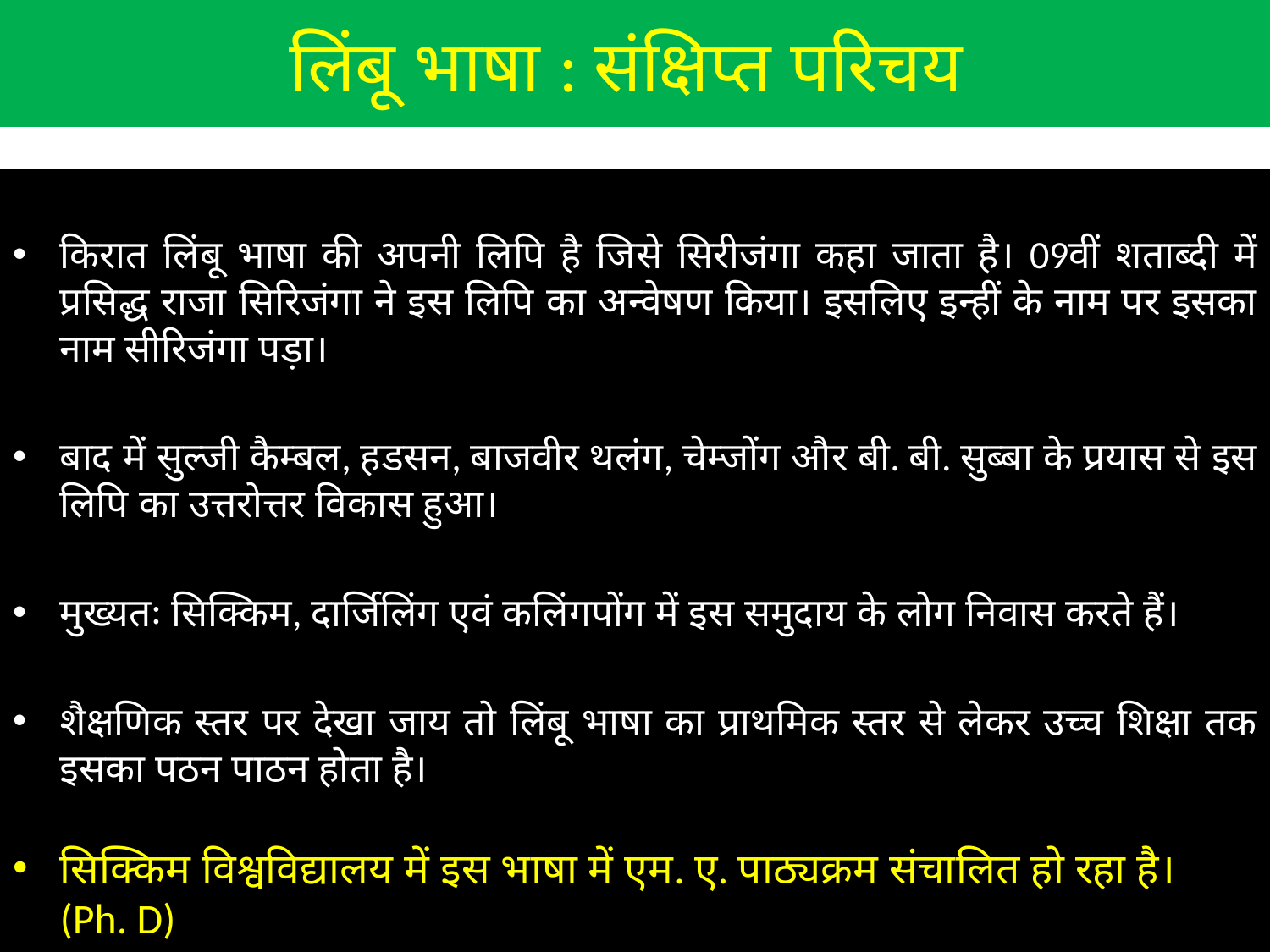

# लिंबू भाषा : संक्षिप्त परिचय

किरात लिंबू भाषा की अपनी लिपि है जिसे सिरीजंगा कहा जाता है। 09वीं शताब्दी में प्रसिद्ध राजा सिरिजंगा ने इस लिपि का अन्वेषण किया। इसलिए इन्हीं के नाम पर इसका नाम सीरिजंगा पड़ा।

बाद में सुल्जी कैम्बल, हडसन, बाजवीर थलंग, चेम्जोंग और बी. बी. सुब्बा के प्रयास से इस लिपि का उत्तरोत्तर विकास हुआ।

मुख्यतः सिक्किम, दार्जिलिंग एवं कलिंगपोंग में इस समुदाय के लोग निवास करते हैं।

शैक्षणिक स्तर पर देखा जाय तो लिंबू भाषा का प्राथमिक स्तर से लेकर उच्च शिक्षा तक इसका पठन पाठन होता है।

सिक्किम विश्वविद्यालय में इस भाषा में एम. ए. पाठ्यक्रम संचालित हो रहा है।  (Ph. D)